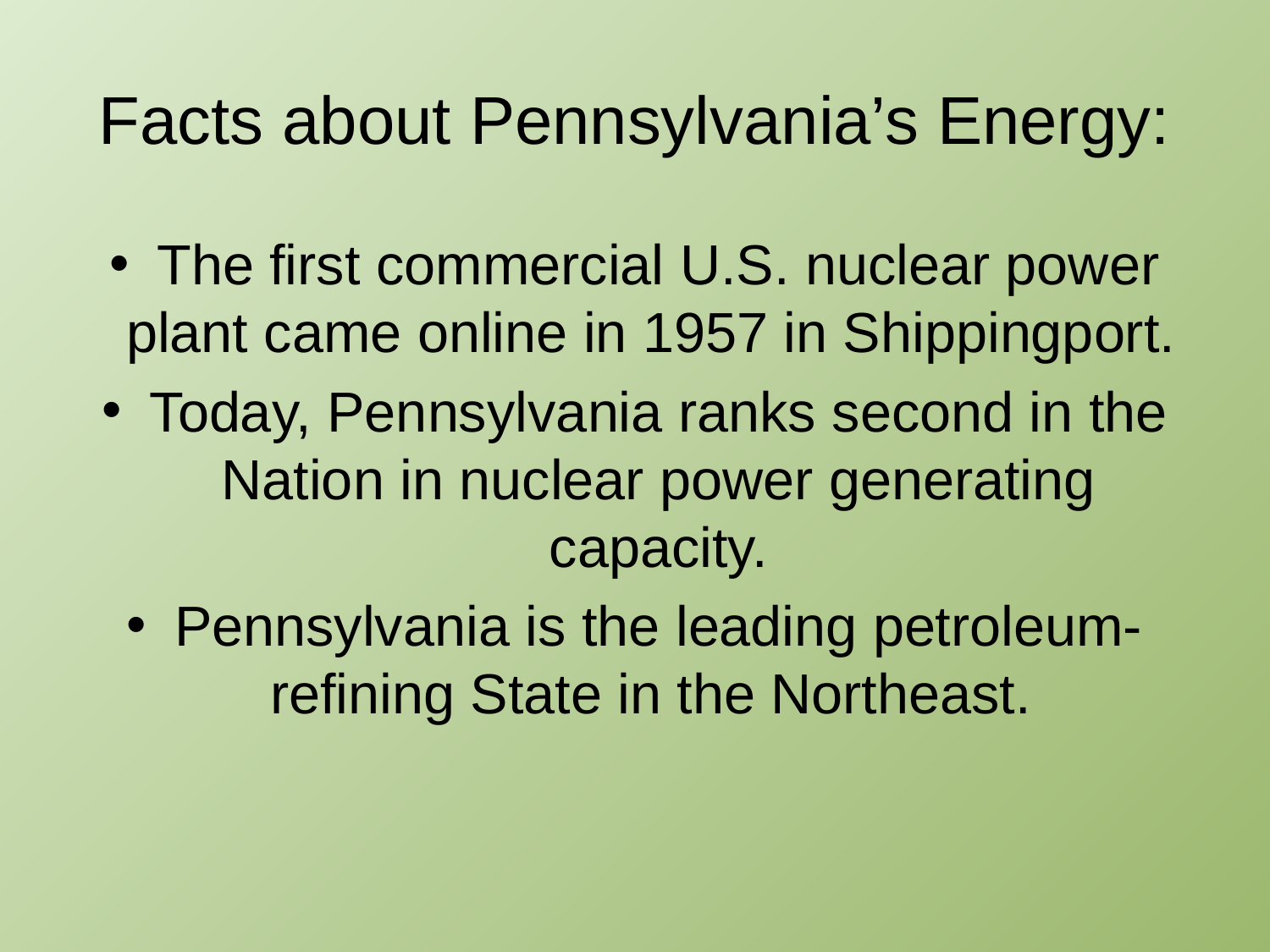

# Facts about Pennsylvania’s Energy:
The first commercial U.S. nuclear power plant came online in 1957 in Shippingport.
Today, Pennsylvania ranks second in the Nation in nuclear power generating capacity.
Pennsylvania is the leading petroleum-refining State in the Northeast.